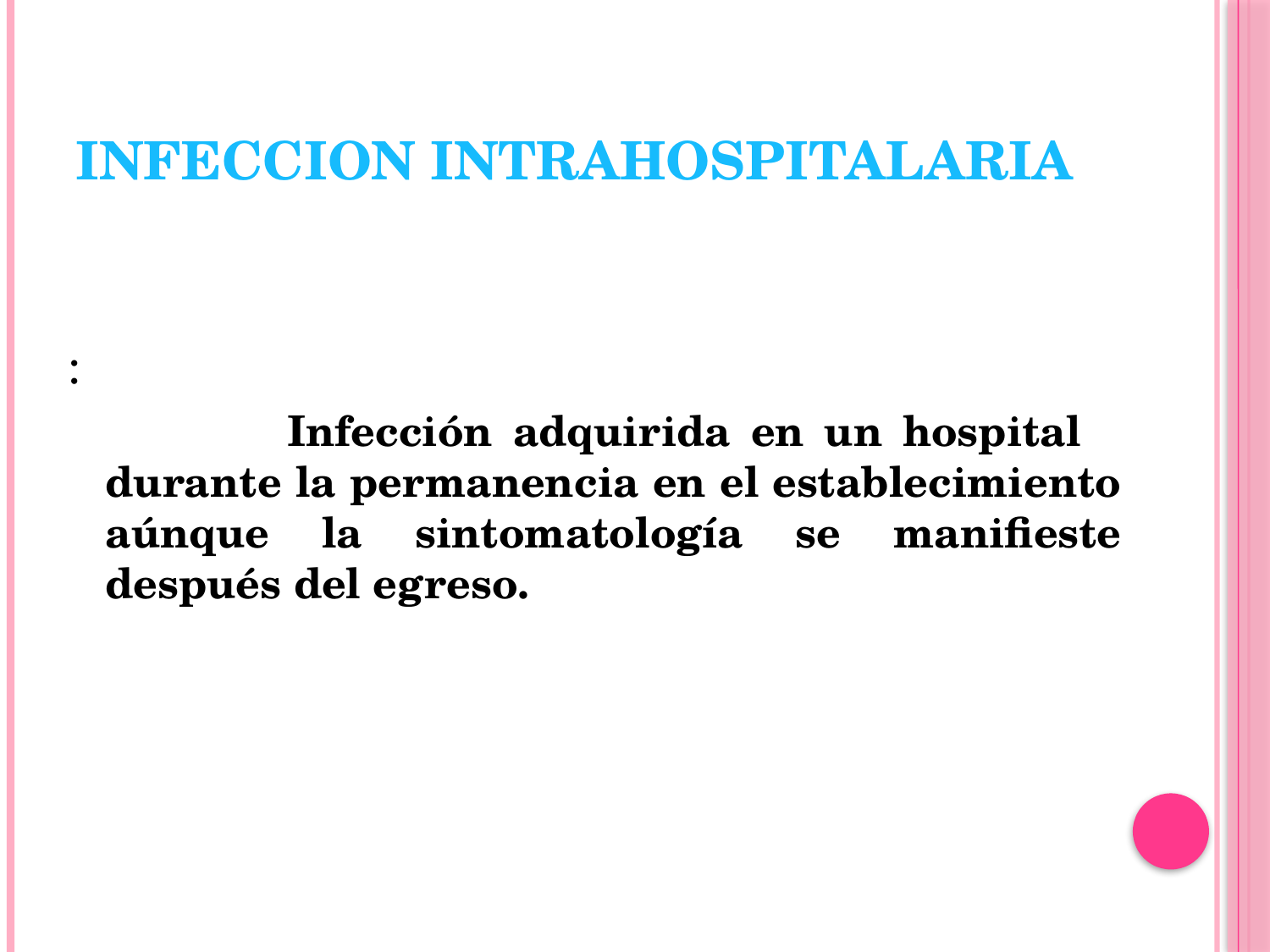

# INFECCION INTRAHOSPITALARIA
:
           Infección adquirida en un hospital   durante la permanencia en el establecimiento aúnque la sintomatología se manifieste después del egreso.